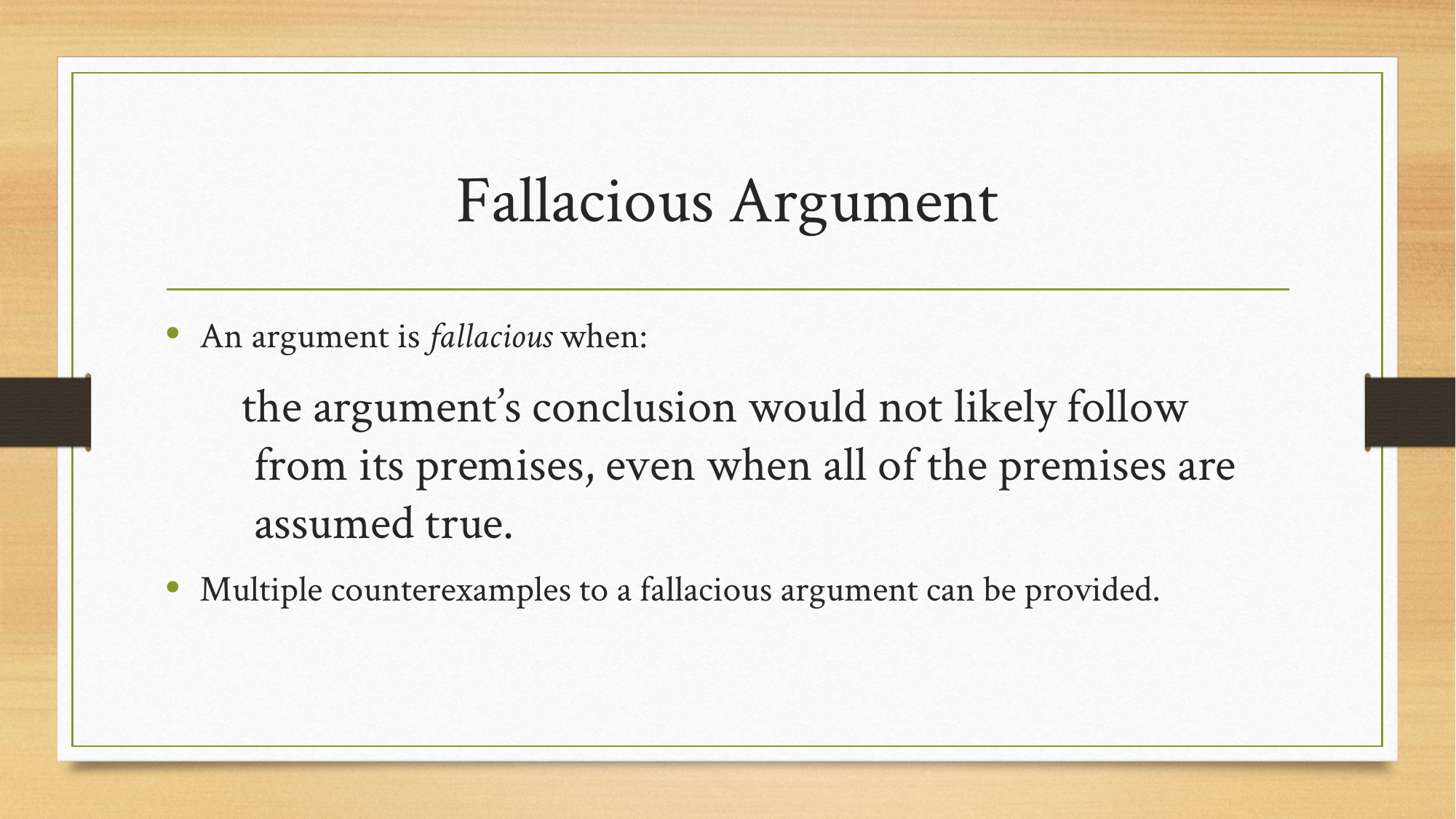

# Fallacious Argument
An argument is fallacious when:
  the argument’s conclusion would not likely follow from its premises, even when all of the premises are assumed true.
Multiple counterexamples to a fallacious argument can be provided.